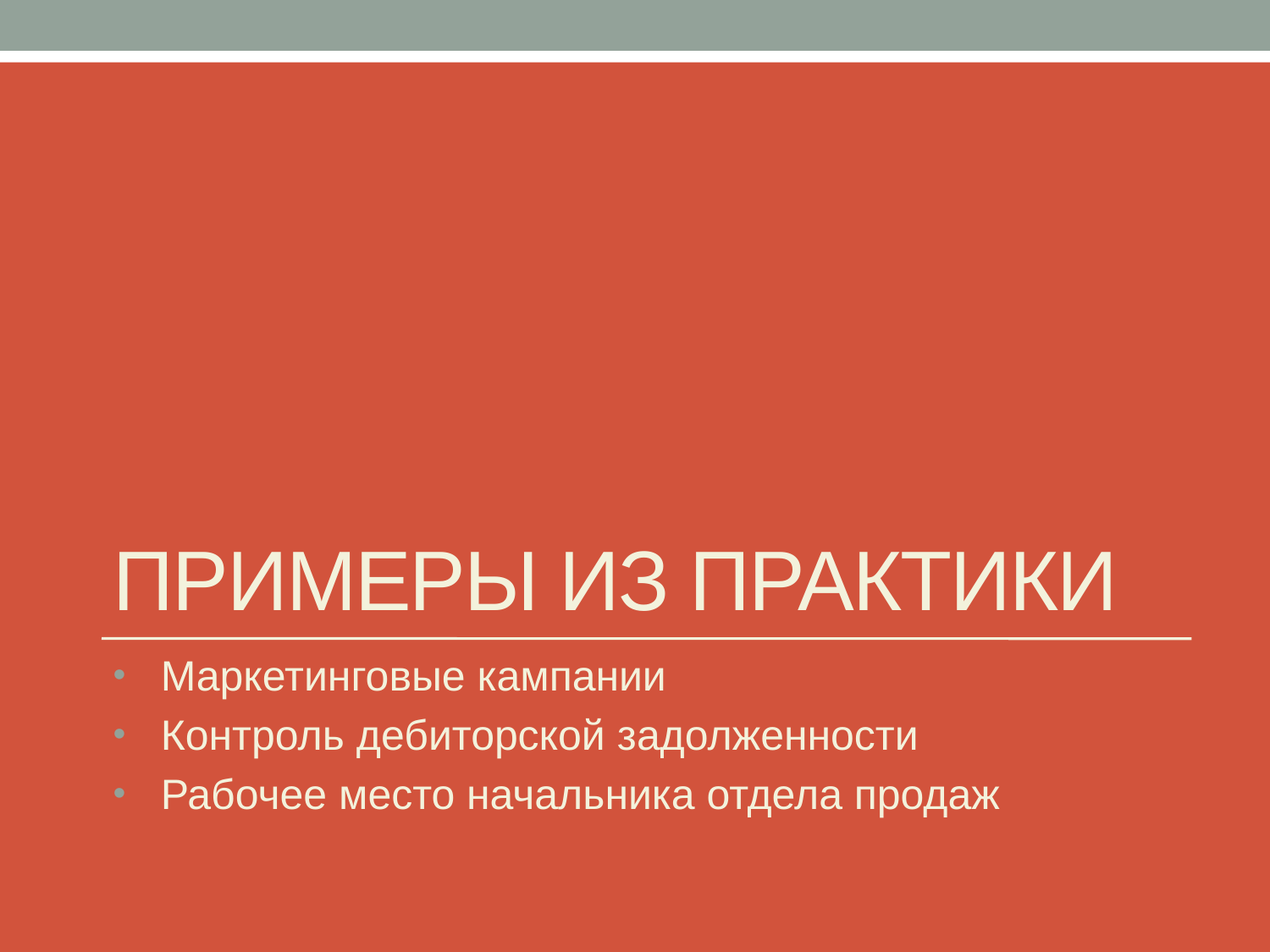

# Примеры из практики
Маркетинговые кампании
Контроль дебиторской задолженности
Рабочее место начальника отдела продаж